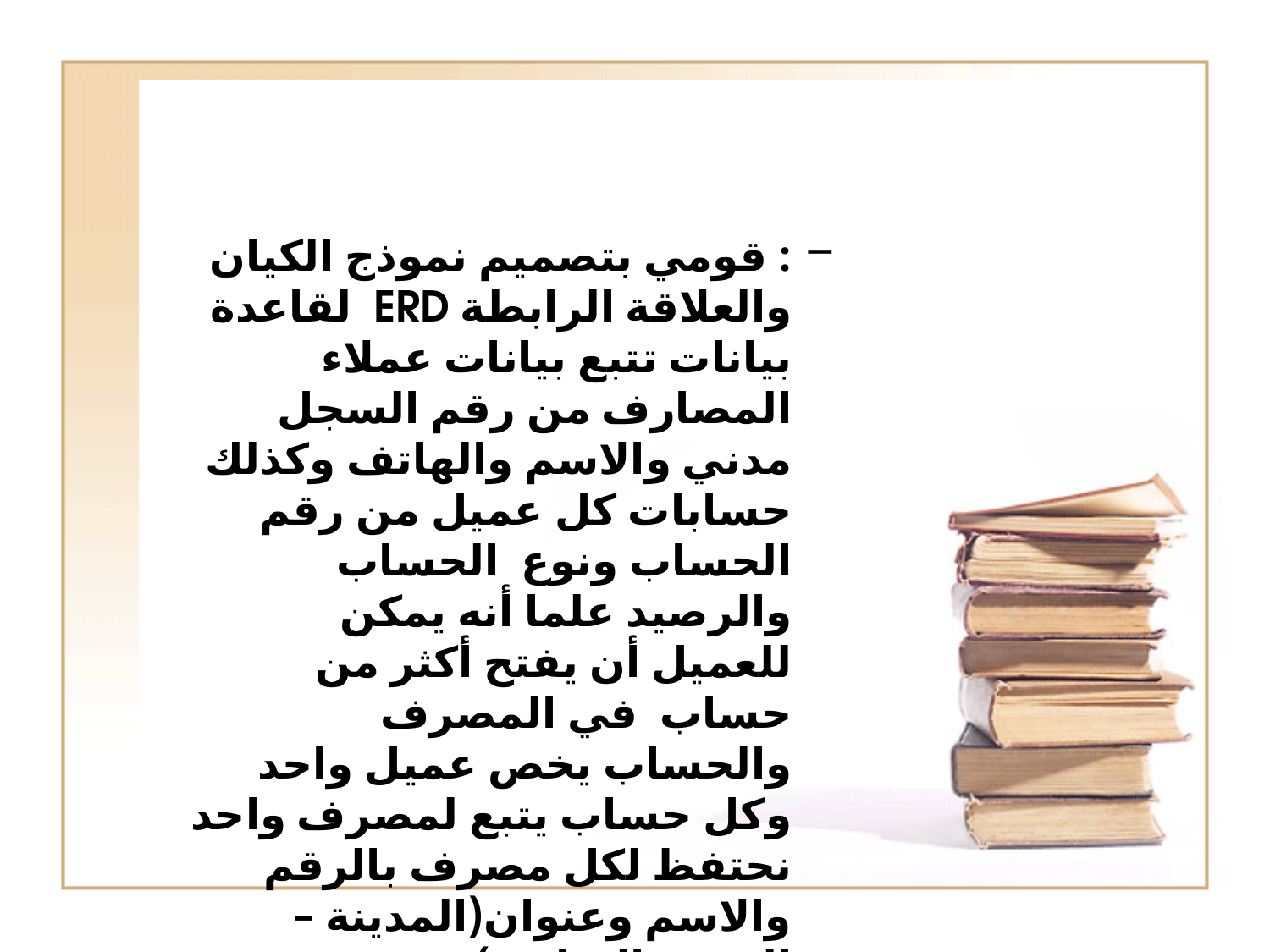

#
: قومي بتصميم نموذج الكيان والعلاقة الرابطة ERD  لقاعدة بيانات تتبع بيانات عملاء المصارف من رقم السجل مدني والاسم والهاتف وكذلك حسابات كل عميل من رقم الحساب ونوع  الحساب والرصيد علما أنه يمكن للعميل أن يفتح أكثر من حساب  في المصرف والحساب يخص عميل واحد وكل حساب يتبع لمصرف واحد نحتفظ لكل مصرف بالرقم والاسم وعنوان(المدينة – الحي – الشارع )